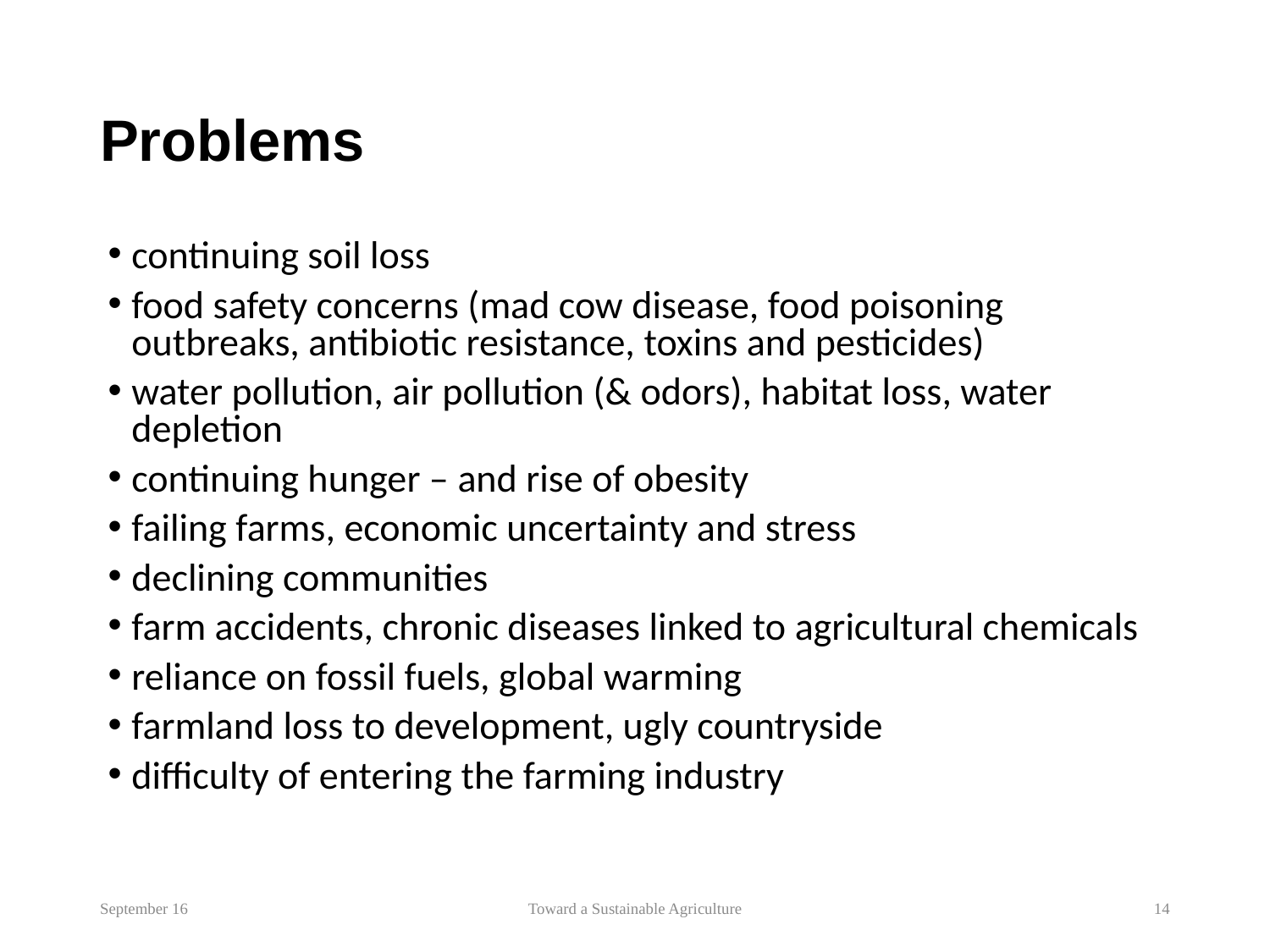

# Problems
continuing soil loss
food safety concerns (mad cow disease, food poisoning outbreaks, antibiotic resistance, toxins and pesticides)
water pollution, air pollution (& odors), habitat loss, water depletion
continuing hunger – and rise of obesity
failing farms, economic uncertainty and stress
declining communities
farm accidents, chronic diseases linked to agricultural chemicals
reliance on fossil fuels, global warming
farmland loss to development, ugly countryside
difficulty of entering the farming industry
September 16
Toward a Sustainable Agriculture
14